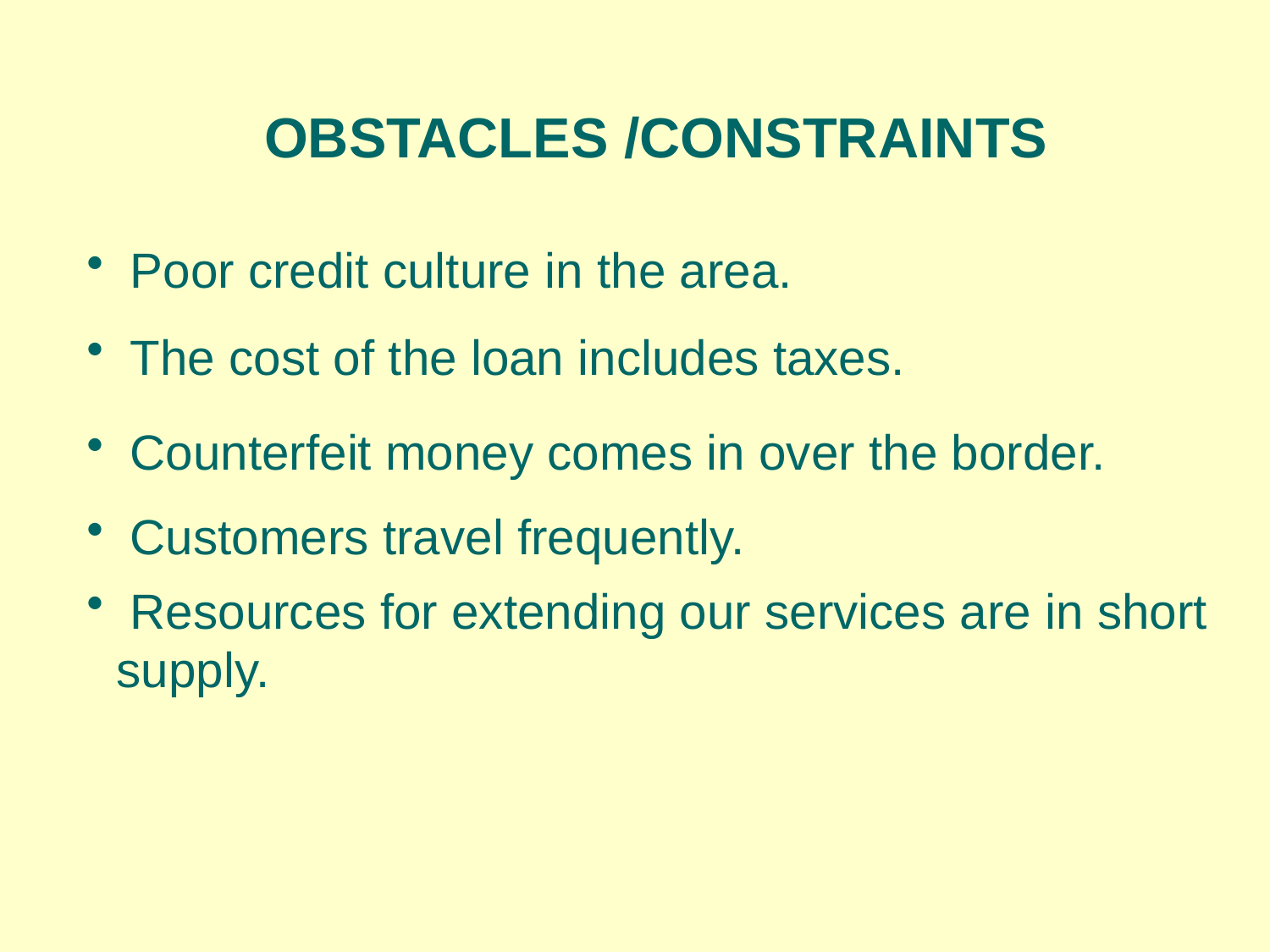

OBSTACLES /CONSTRAINTS
 Poor credit culture in the area.
 The cost of the loan includes taxes.
 Counterfeit money comes in over the border.
 Customers travel frequently.
 Resources for extending our services are in short supply.